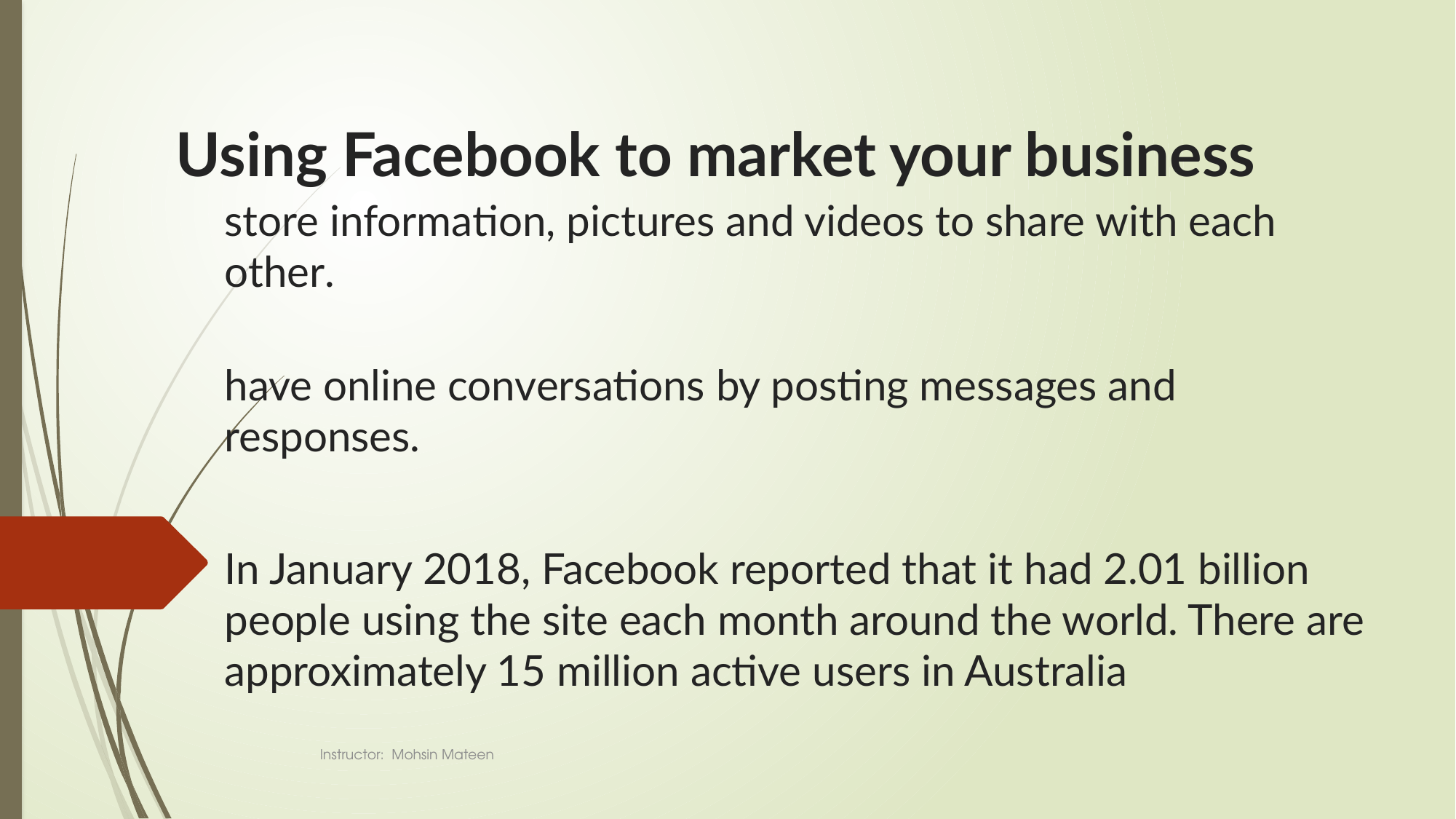

# Using Facebook to market your business
store information, pictures and videos to share with each other.

have online conversations by posting messages and responses.

In January 2018, Facebook reported that it had 2.01 billion people using the site each month around the world. There are approximately 15 million active users in Australia
Instructor:  Mohsin Mateen